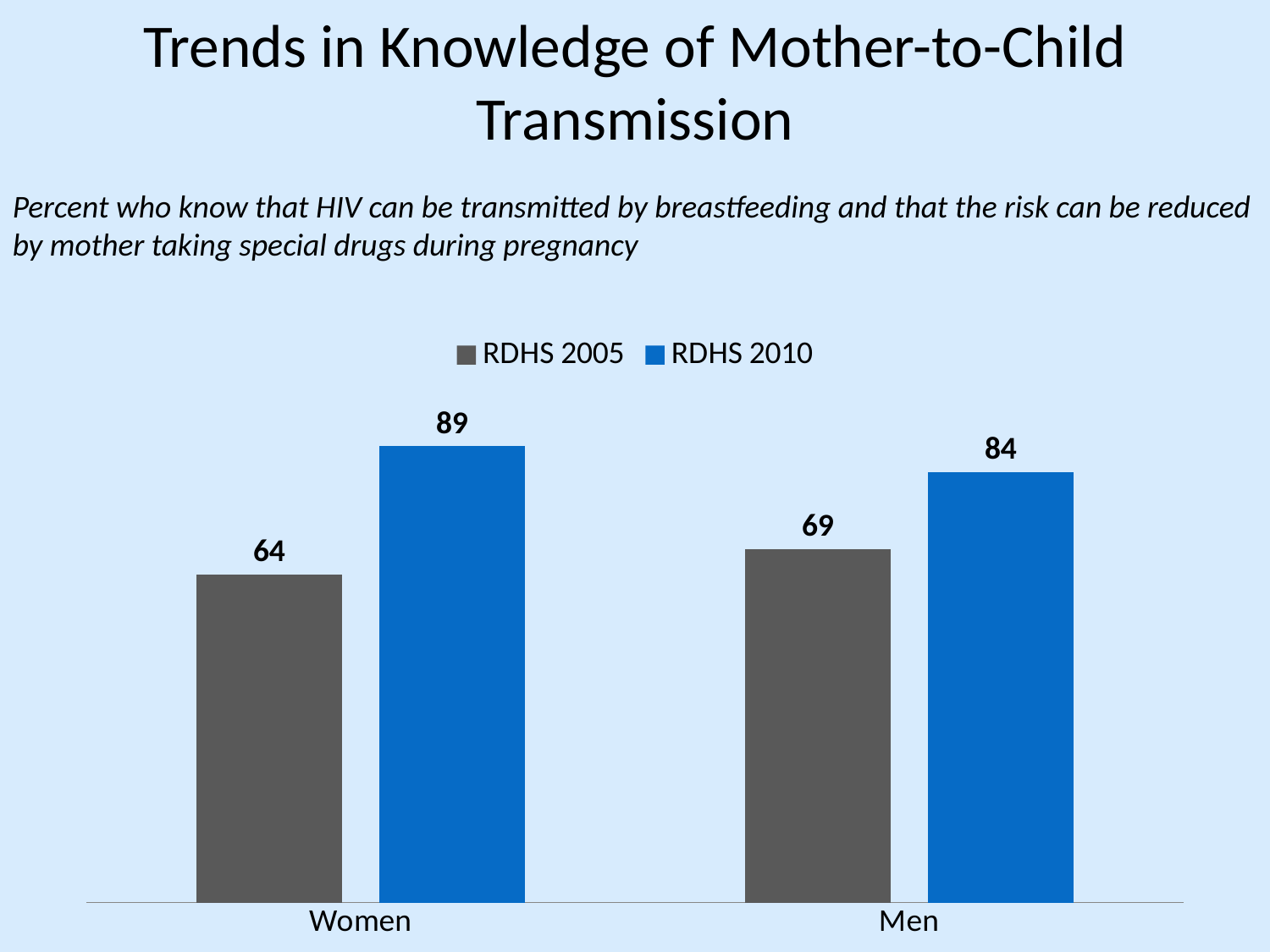

# Trends in Knowledge of Mother-to-Child Transmission
Percent who know that HIV can be transmitted by breastfeeding and that the risk can be reduced by mother taking special drugs during pregnancy

### Chart

| Category | RDHS 2005 | RDHS 2010 |
|---|---|---|
| Women | 64.0 | 89.0 |
| Men | 69.0 | 84.0 |